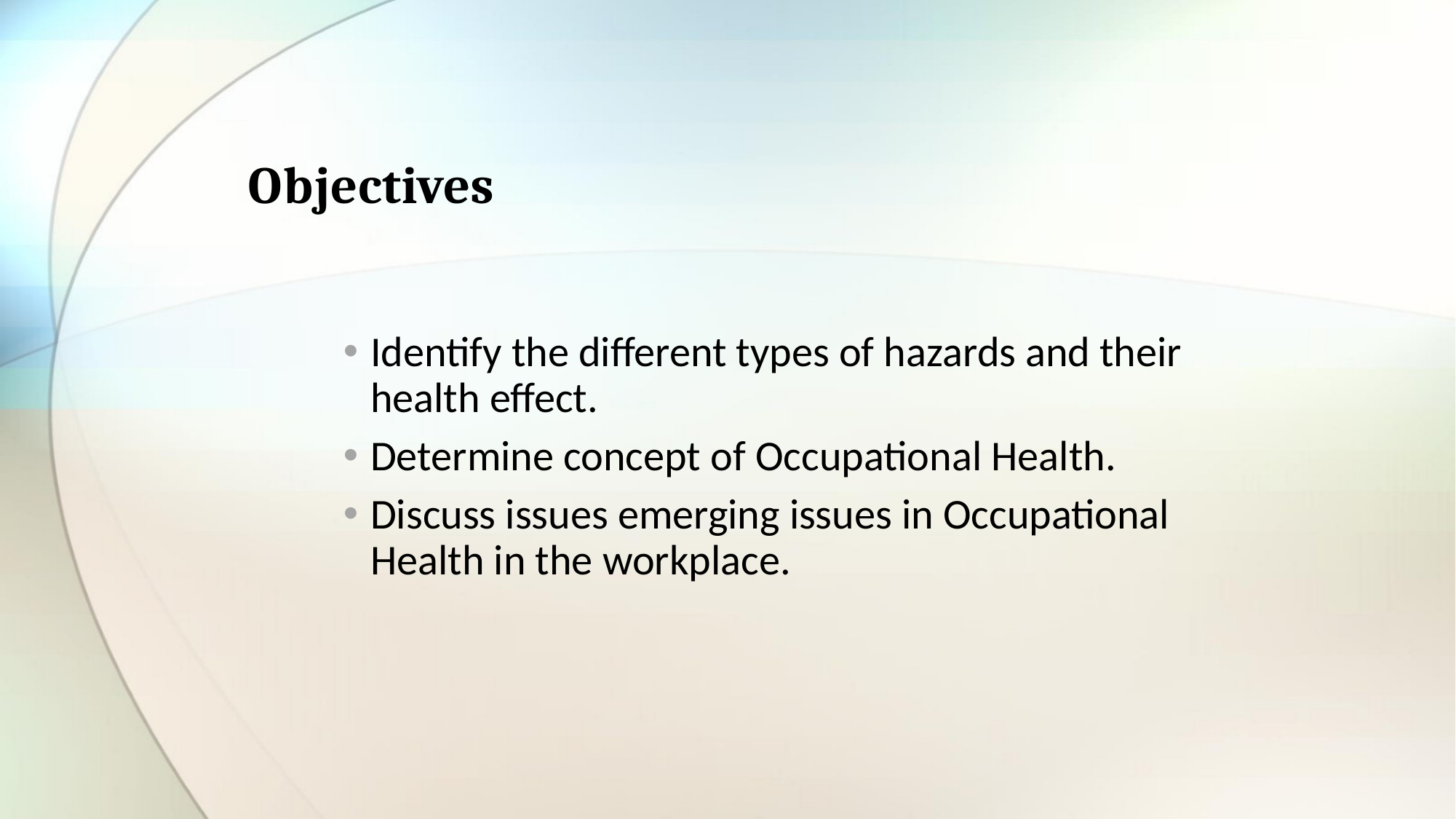

# Objectives
Identify the different types of hazards and their health effect.
Determine concept of Occupational Health.
Discuss issues emerging issues in Occupational Health in the workplace.